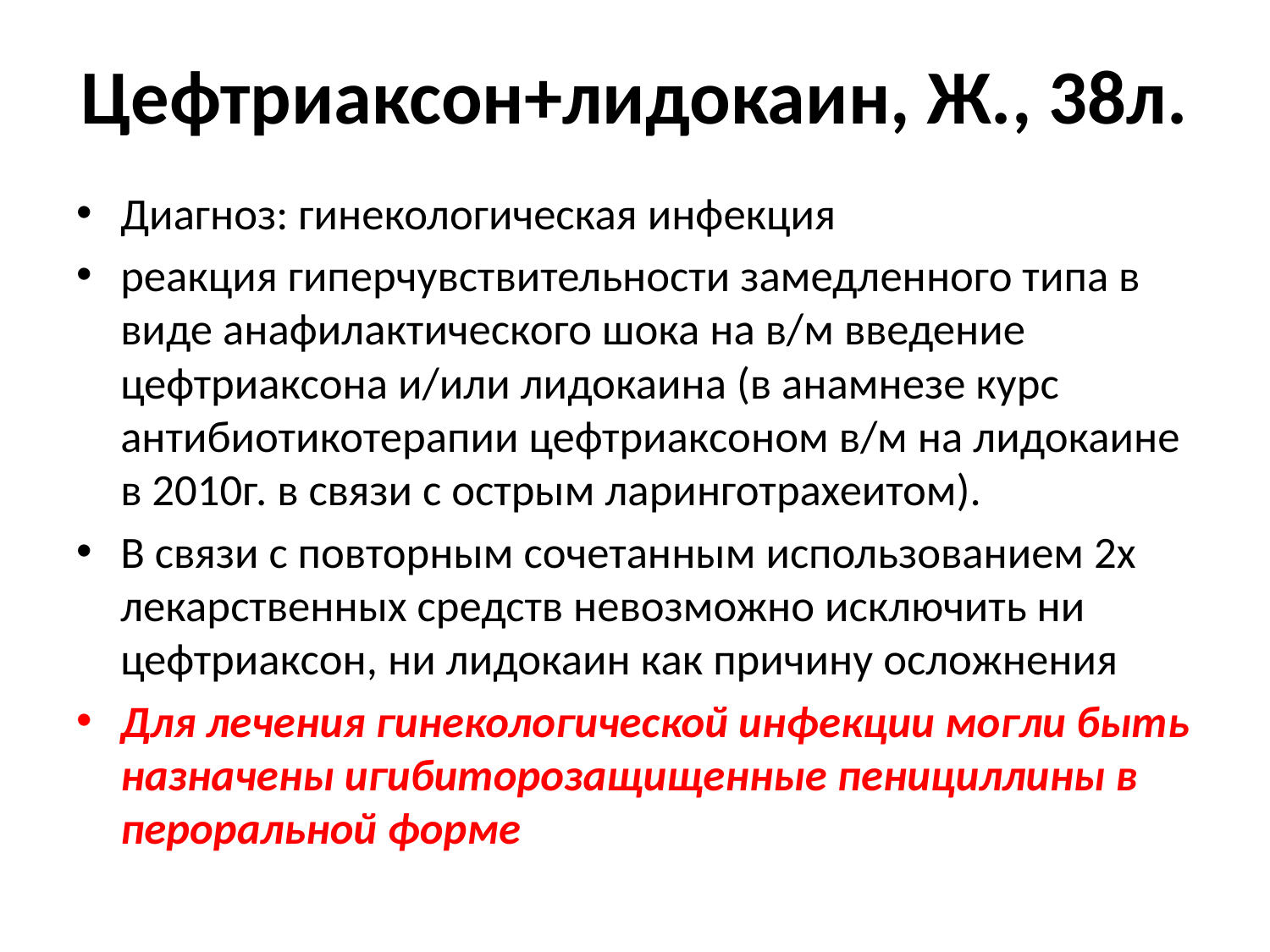

# Цефтриаксон+лидокаин, Ж., 38л.
Диагноз: гинекологическая инфекция
реакция гиперчувствительности замедленного типа в виде анафилактического шока на в/м введение цефтриаксона и/или лидокаина (в анамнезе курс антибиотикотерапии цефтриаксоном в/м на лидокаине в 2010г. в связи с острым ларинготрахеитом).
В связи с повторным сочетанным использованием 2х лекарственных средств невозможно исключить ни цефтриаксон, ни лидокаин как причину осложнения
Для лечения гинекологической инфекции могли быть назначены игибиторозащищенные пенициллины в пероральной форме